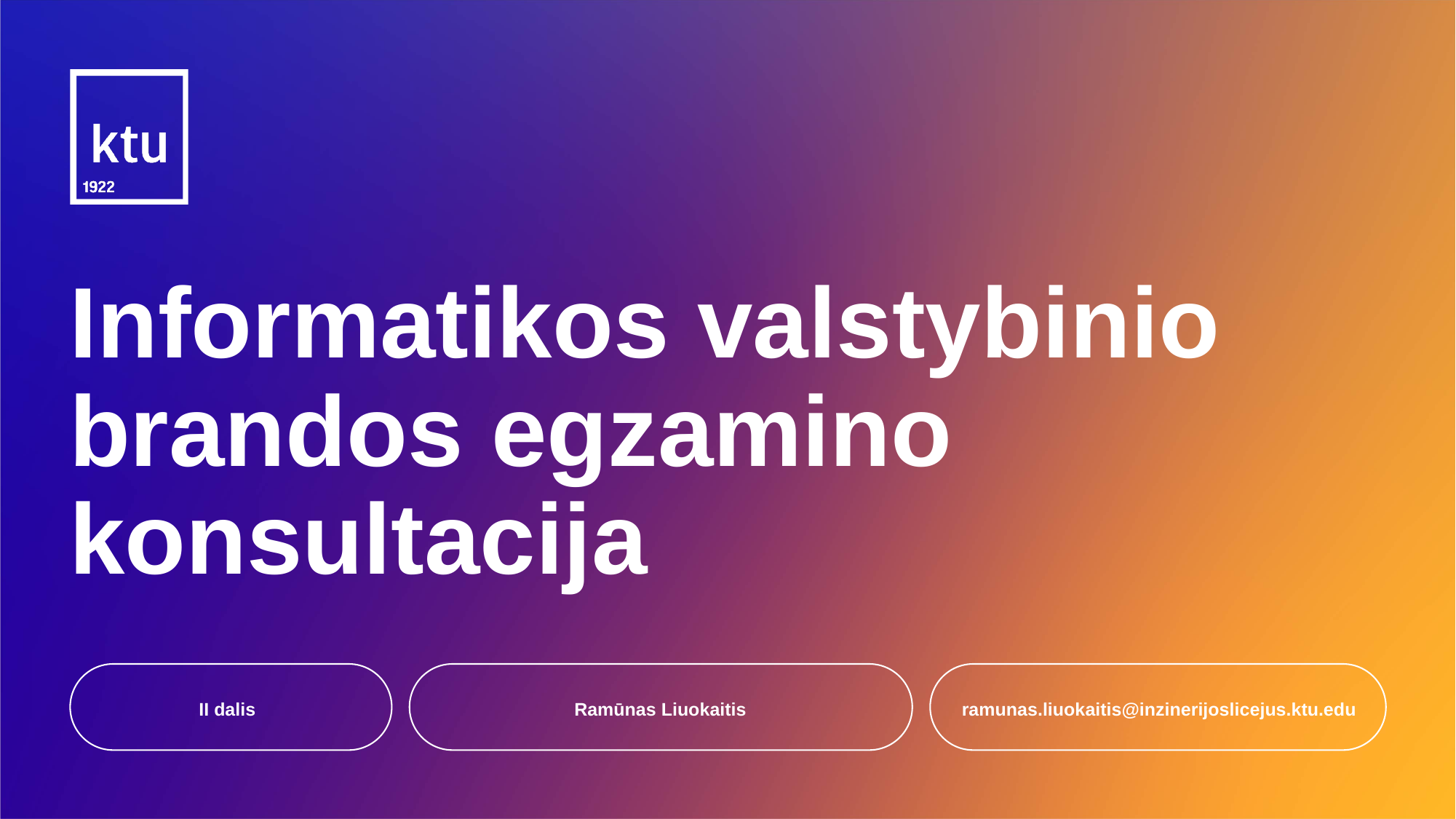

# Informatikos valstybinio brandos egzamino konsultacija

II dalis
Ramūnas Liuokaitis
ramunas.liuokaitis@inzinerijoslicejus.ktu.edu